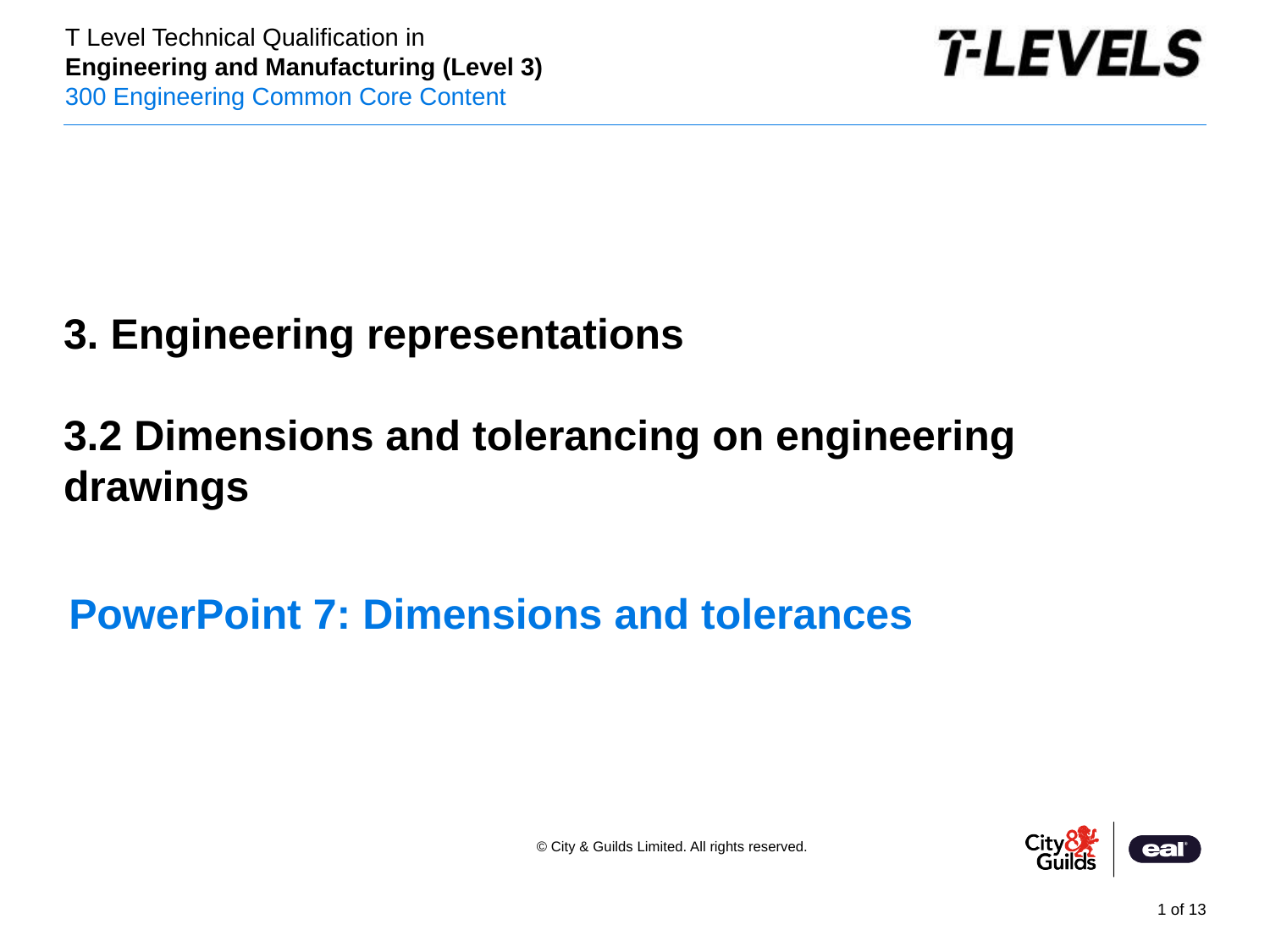

PowerPoint presentation
3. Engineering representations

3.2 Dimensions and tolerancing on engineering drawings

# PowerPoint 7: Dimensions and tolerances